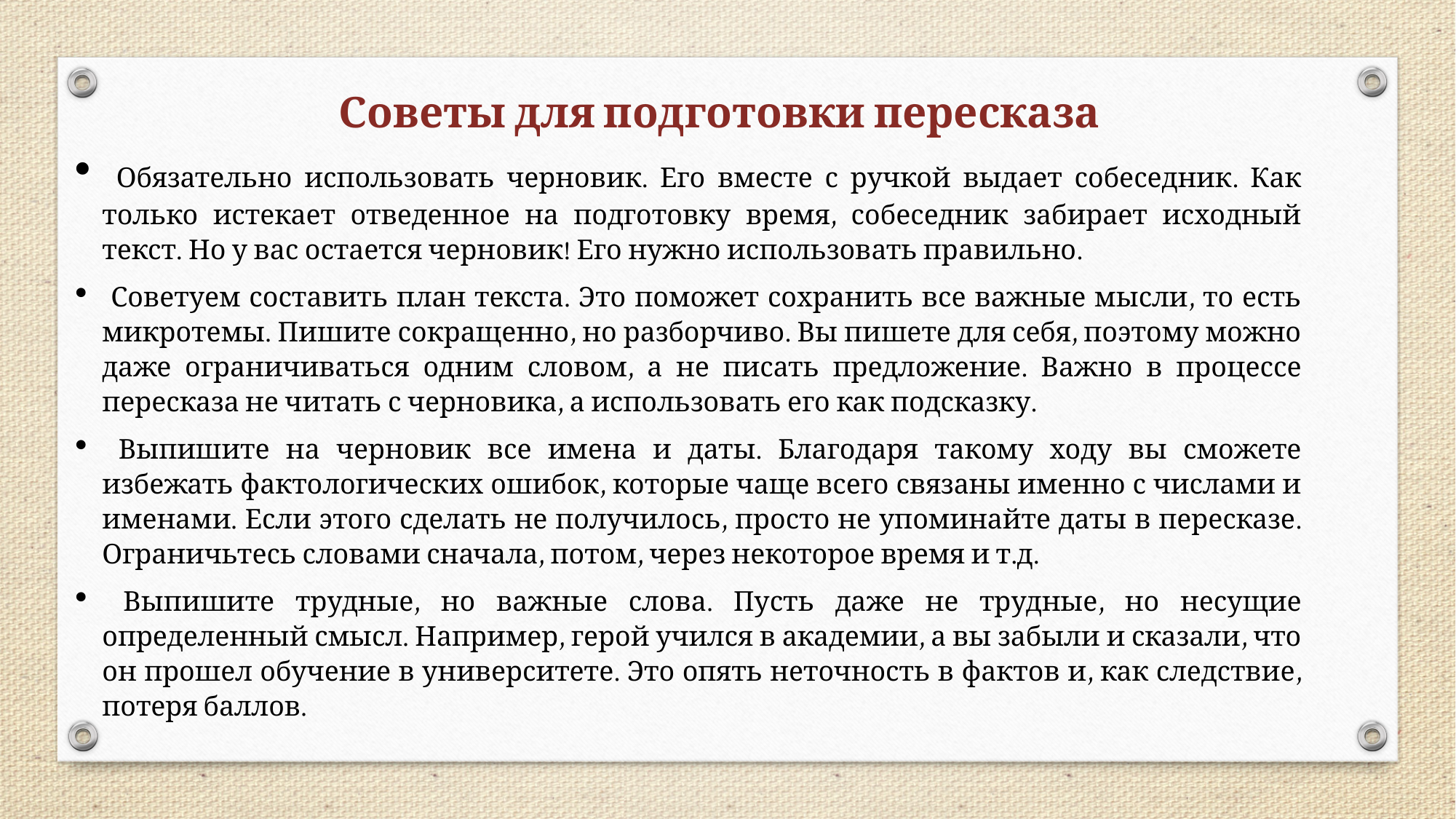

Советы для подготовки пересказа
 Обязательно использовать черновик. Его вместе с ручкой выдает собеседник. Как только истекает отведенное на подготовку время, собеседник забирает исходный текст. Но у вас остается черновик! Его нужно использовать правильно.
 Советуем составить план текста. Это поможет сохранить все важные мысли, то есть микротемы. Пишите сокращенно, но разборчиво. Вы пишете для себя, поэтому можно даже ограничиваться одним словом, а не писать предложение. Важно в процессе пересказа не читать с черновика, а использовать его как подсказку.
 Выпишите на черновик все имена и даты. Благодаря такому ходу вы сможете избежать фактологических ошибок, которые чаще всего связаны именно с числами и именами. Если этого сделать не получилось, просто не упоминайте даты в пересказе. Ограничьтесь словами сначала, потом, через некоторое время и т.д.
 Выпишите трудные, но важные слова. Пусть даже не трудные, но несущие определенный смысл. Например, герой учился в академии, а вы забыли и сказали, что он прошел обучение в университете. Это опять неточность в фактов и, как следствие, потеря баллов.